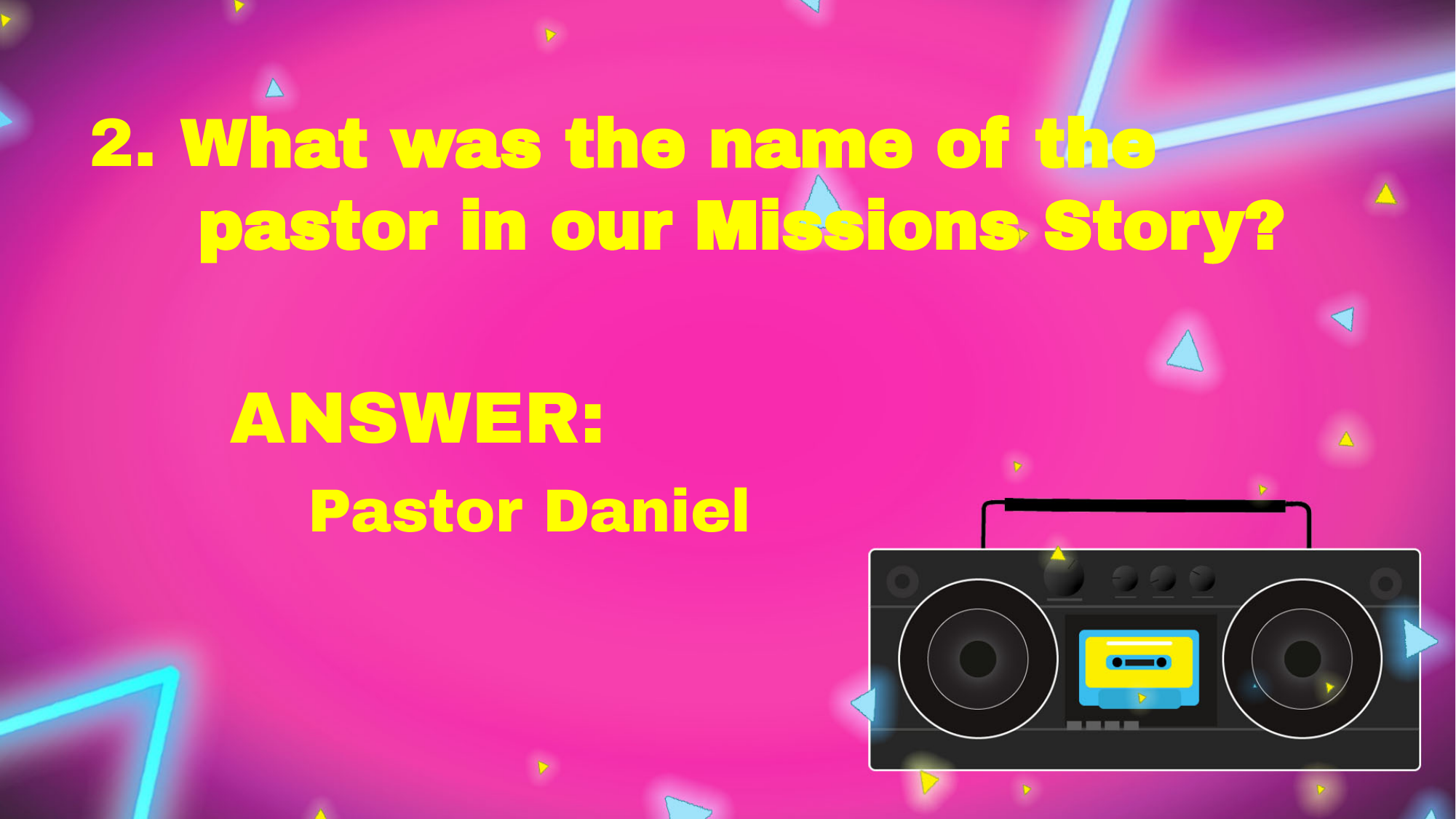

2. What was the name of the
	pastor in our Missions Story?

ANSWER:
Pastor Daniel